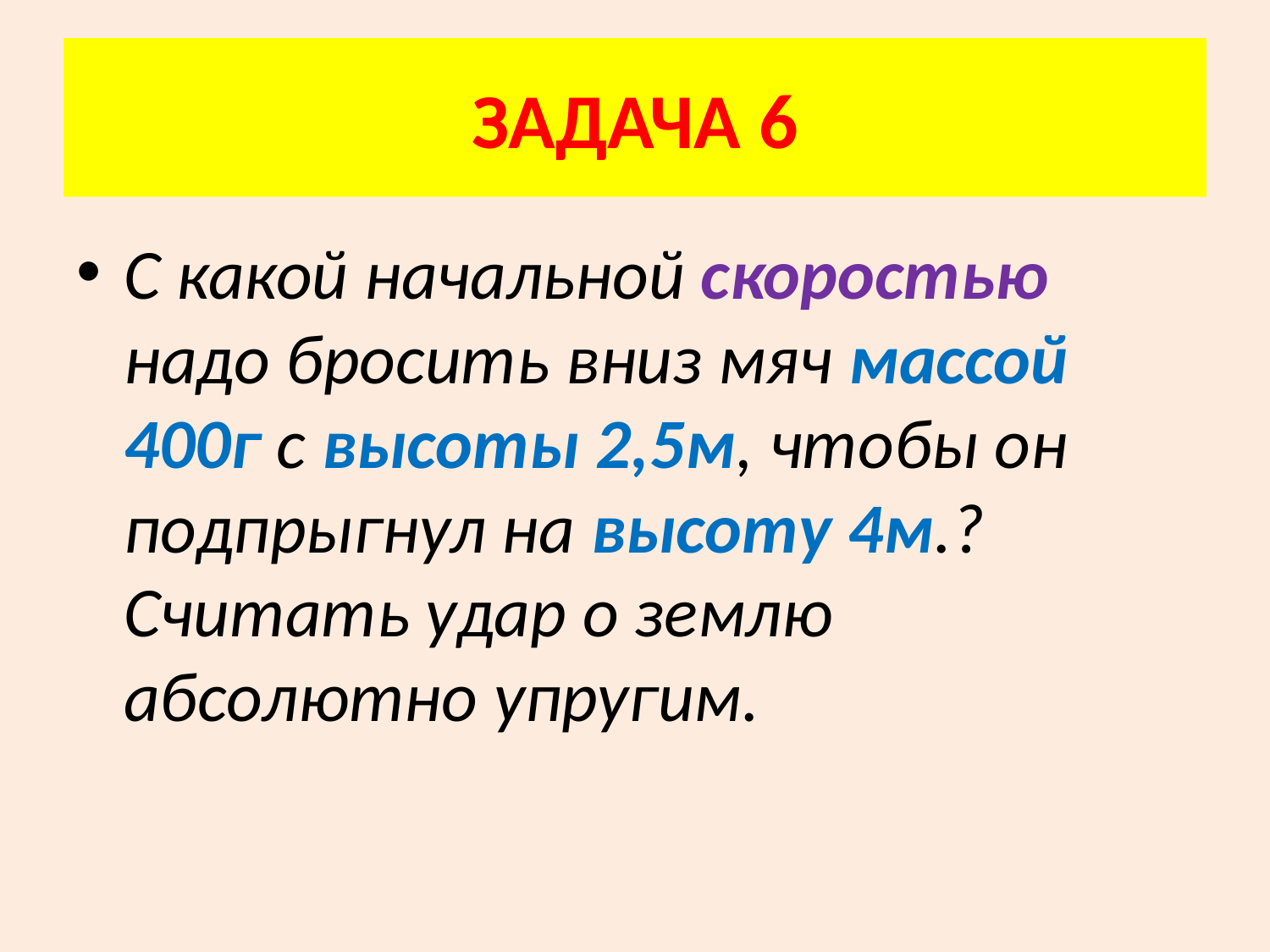

# ЗАДАЧА 6
С какой начальной скоростью надо бросить вниз мяч массой 400г с высоты 2,5м, чтобы он подпрыгнул на высоту 4м.? Считать удар о землю абсолютно упругим.